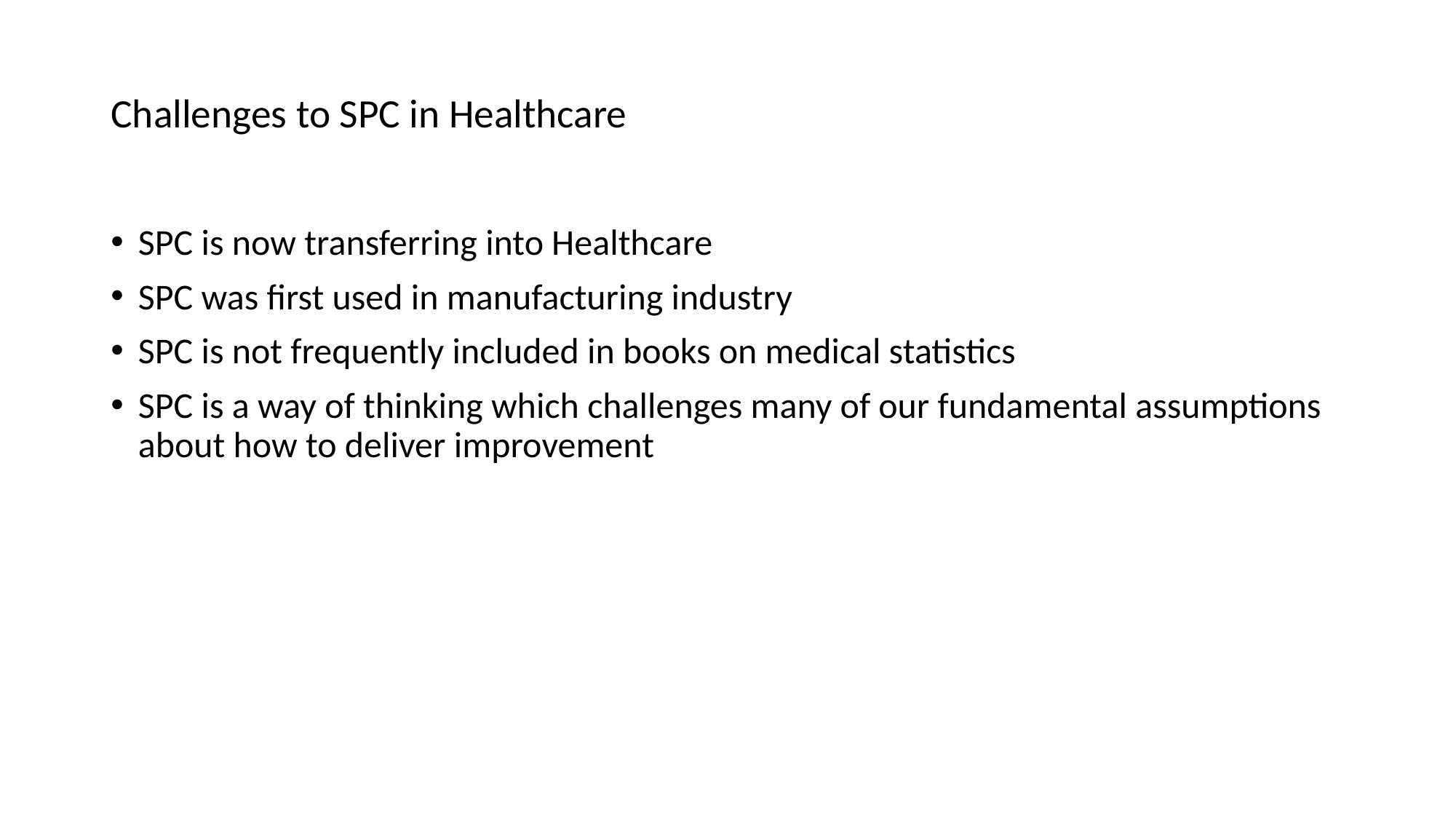

Challenges to SPC in Healthcare
SPC is now transferring into Healthcare
SPC was first used in manufacturing industry
SPC is not frequently included in books on medical statistics
SPC is a way of thinking which challenges many of our fundamental assumptions about how to deliver improvement